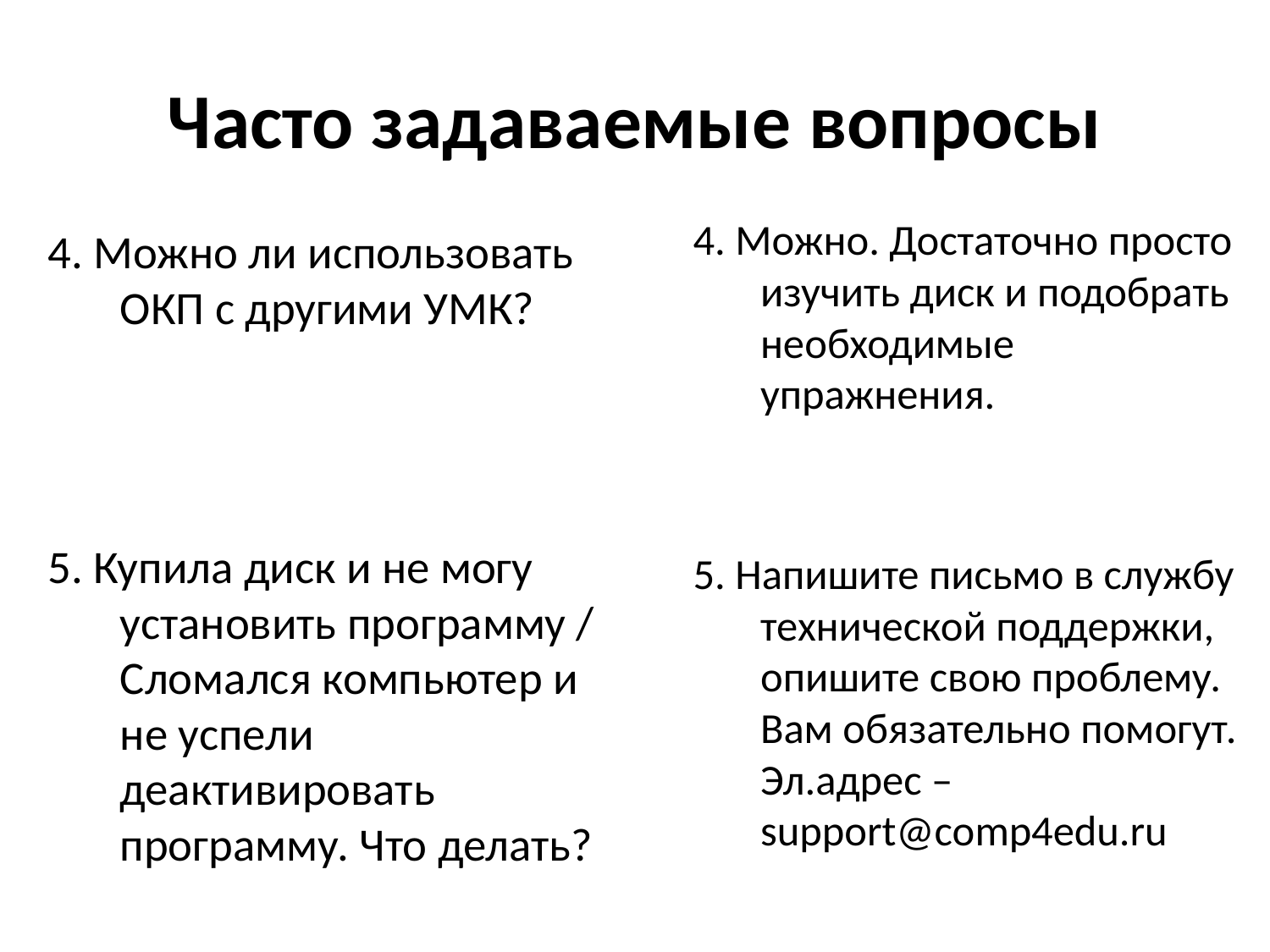

# Часто задаваемые вопросы
4. Можно. Достаточно просто изучить диск и подобрать необходимые упражнения.

5. Напишите письмо в службу технической поддержки, опишите свою проблему. Вам обязательно помогут. Эл.адрес – support@comp4edu.ru
4. Можно ли использовать ОКП с другими УМК?

5. Купила диск и не могу установить программу / Сломался компьютер и не успели деактивировать программу. Что делать?